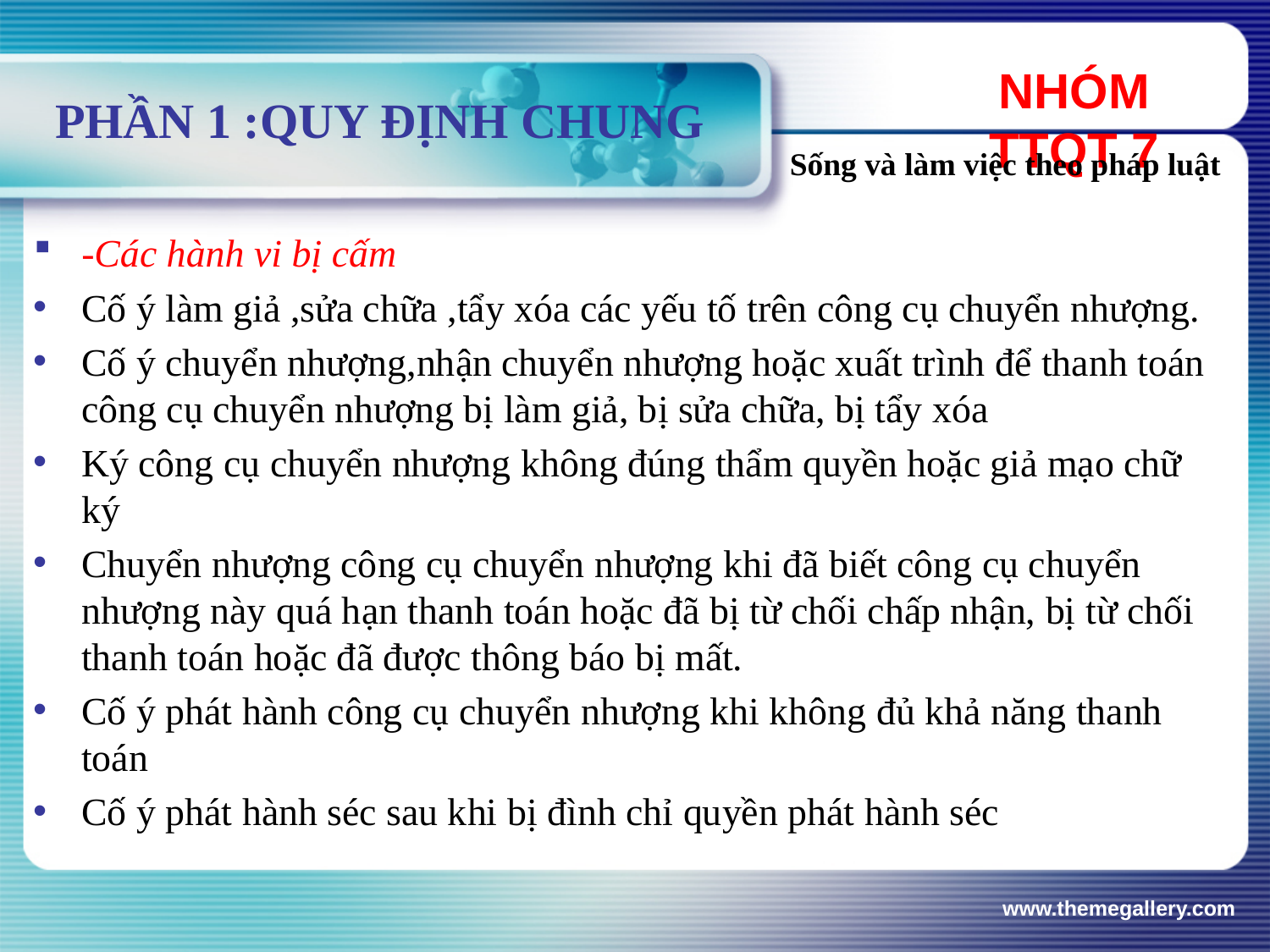

NHÓM TTQT 7
# PHẦN 1 :QUY ĐỊNH CHUNG
Sống và làm việc theo pháp luật
-Các hành vi bị cấm
Cố ý làm giả ,sửa chữa ,tẩy xóa các yếu tố trên công cụ chuyển nhượng.
Cố ý chuyển nhượng,nhận chuyển nhượng hoặc xuất trình để thanh toán công cụ chuyển nhượng bị làm giả, bị sửa chữa, bị tẩy xóa
Ký công cụ chuyển nhượng không đúng thẩm quyền hoặc giả mạo chữ ký
Chuyển nhượng công cụ chuyển nhượng khi đã biết công cụ chuyển nhượng này quá hạn thanh toán hoặc đã bị từ chối chấp nhận, bị từ chối thanh toán hoặc đã được thông báo bị mất.
Cố ý phát hành công cụ chuyển nhượng khi không đủ khả năng thanh toán
Cố ý phát hành séc sau khi bị đình chỉ quyền phát hành séc

www.themegallery.com